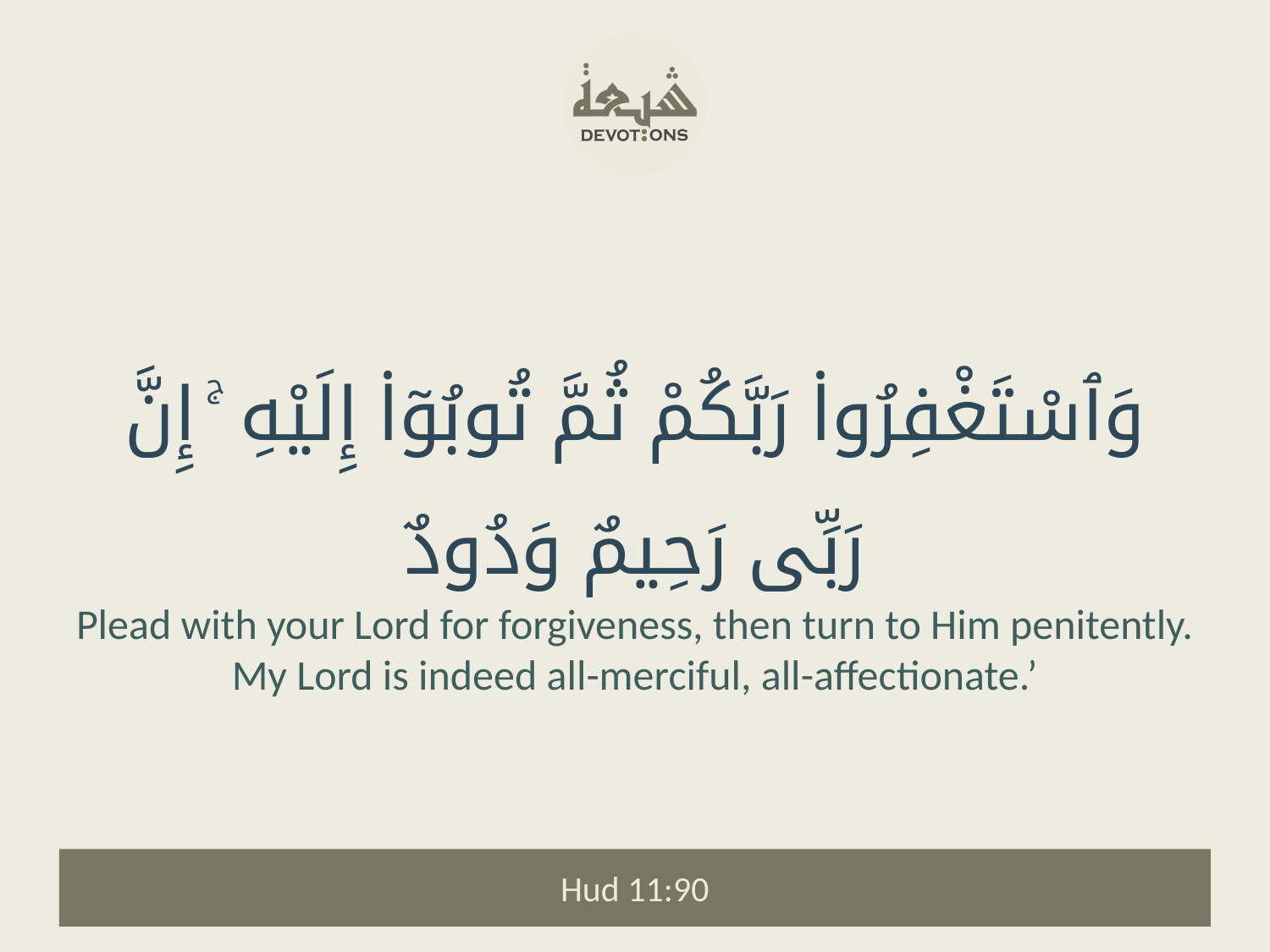

وَٱسْتَغْفِرُوا۟ رَبَّكُمْ ثُمَّ تُوبُوٓا۟ إِلَيْهِ ۚ إِنَّ رَبِّى رَحِيمٌ وَدُودٌ
Plead with your Lord for forgiveness, then turn to Him penitently. My Lord is indeed all-merciful, all-affectionate.’
Hud 11:90